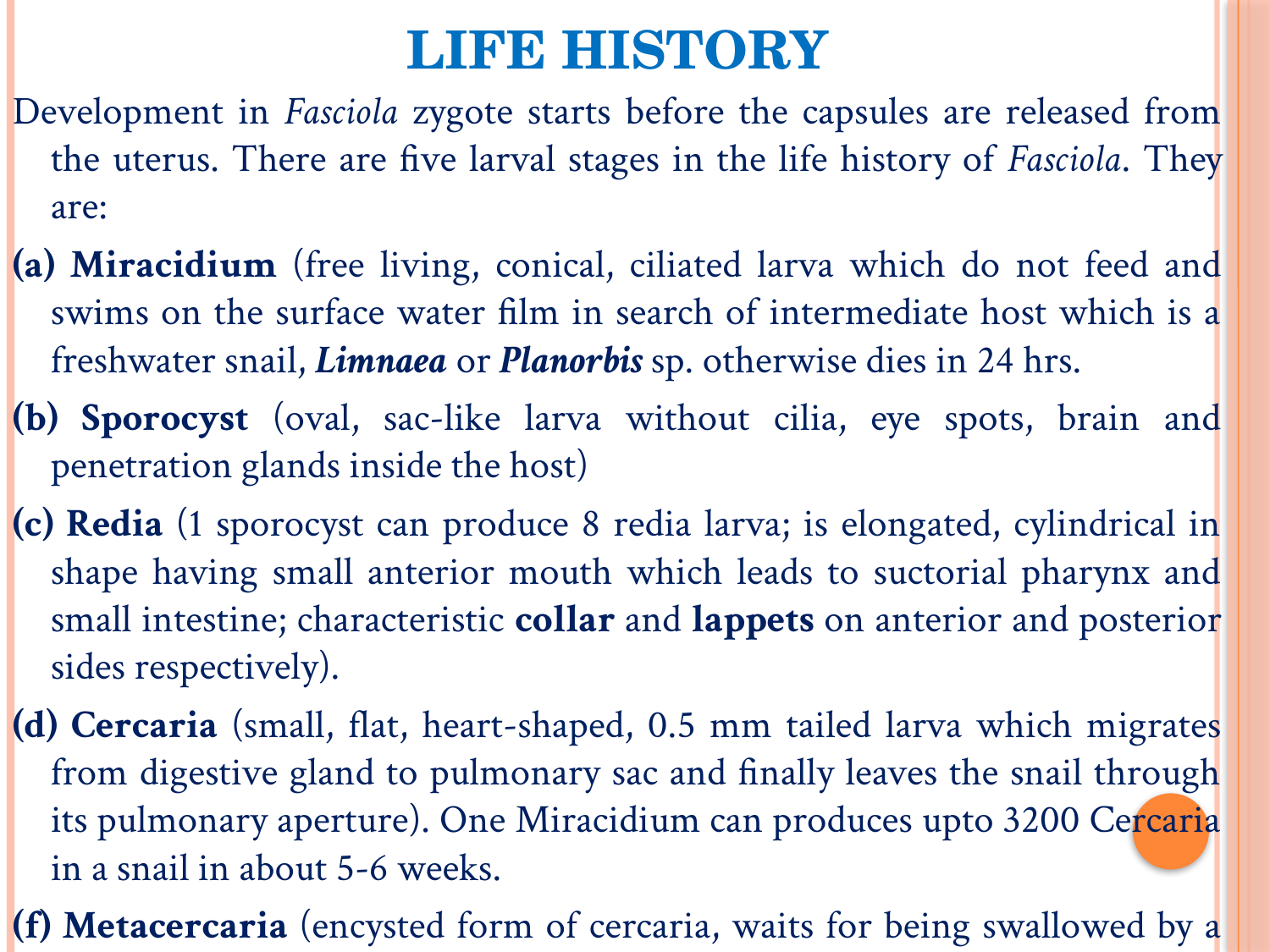

# Life History
Development in Fasciola zygote starts before the capsules are released from the uterus. There are five larval stages in the life history of Fasciola. They are:
(a) Miracidium (free living, conical, ciliated larva which do not feed and swims on the surface water film in search of intermediate host which is a freshwater snail, Limnaea or Planorbis sp. otherwise dies in 24 hrs.
(b) Sporocyst (oval, sac-like larva without cilia, eye spots, brain and penetration glands inside the host)
(c) Redia (1 sporocyst can produce 8 redia larva; is elongated, cylindrical in shape having small anterior mouth which leads to suctorial pharynx and small intestine; characteristic collar and lappets on anterior and posterior sides respectively).
(d) Cercaria (small, flat, heart-shaped, 0.5 mm tailed larva which migrates from digestive gland to pulmonary sac and finally leaves the snail through its pulmonary aperture). One Miracidium can produces upto 3200 Cercaria in a snail in about 5-6 weeks.
(f) Metacercaria (encysted form of cercaria, waits for being swallowed by a new host along with vegetation).